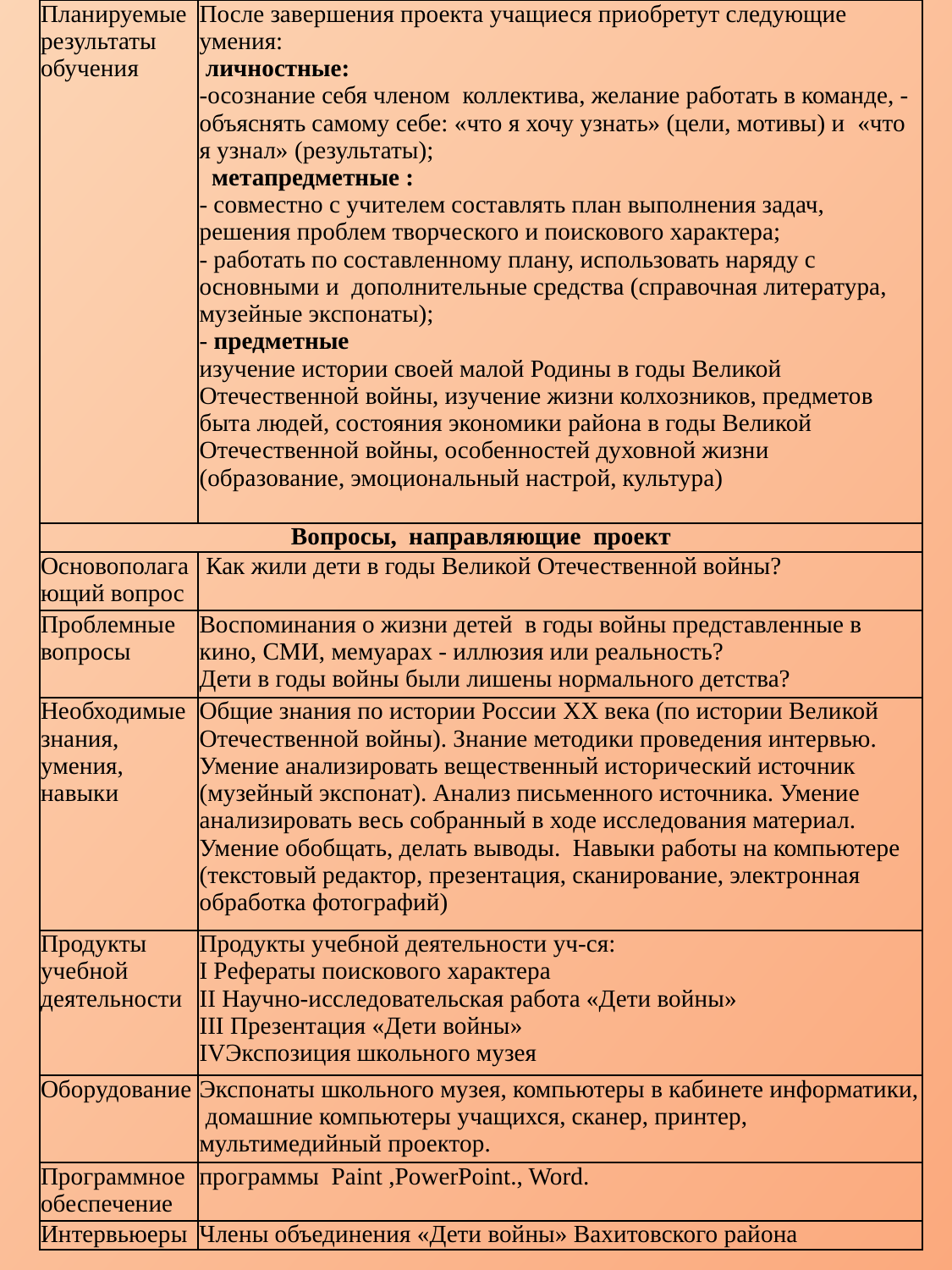

| Планируемые результаты обучения | После завершения проекта учащиеся приобретут следующие умения:  личностные: -осознание себя членом  коллектива, желание работать в команде, -объяснять самому себе: «что я хочу узнать» (цели, мотивы) и  «что я узнал» (результаты);   метапредметные : - совместно с учителем составлять план выполнения задач, решения проблем творческого и поискового характера; - работать по составленному плану, использовать наряду с основными и  дополнительные средства (справочная литература, музейные экспонаты); - предметные изучение истории своей малой Родины в годы Великой Отечественной войны, изучение жизни колхозников, предметов быта людей, состояния экономики района в годы Великой Отечественной войны, особенностей духовной жизни (образование, эмоциональный настрой, культура) |
| --- | --- |
| Вопросы, направляющие проект |  |
| Основополагающий вопрос | Как жили дети в годы Великой Отечественной войны? |
| Проблемные вопросы | Воспоминания о жизни детей в годы войны представленные в кино, СМИ, мемуарах - иллюзия или реальность? Дети в годы войны были лишены нормального детства? |
| Необходимые знания, умения, навыки | Общие знания по истории России XX века (по истории Великой Отечественной войны). Знание методики проведения интервью. Умение анализировать вещественный исторический источник (музейный экспонат). Анализ письменного источника. Умение анализировать весь собранный в ходе исследования материал. Умение обобщать, делать выводы. Навыки работы на компьютере (текстовый редактор, презентация, сканирование, электронная обработка фотографий) |
| Продукты учебной деятельности | Продукты учебной деятельности уч-ся: I Рефераты поискового характера II Научно-исследовательская работа «Дети войны» III Презентация «Дети войны» IVЭкспозиция школьного музея |
| Оборудование | Экспонаты школьного музея, компьютеры в кабинете информатики, домашние компьютеры учащихся, сканер, принтер, мультимедийный проектор. |
| Программное обеспечение | программы Paint ,PowerPoint., Word. |
| Интервьюеры | Члены объединения «Дети войны» Вахитовского района |